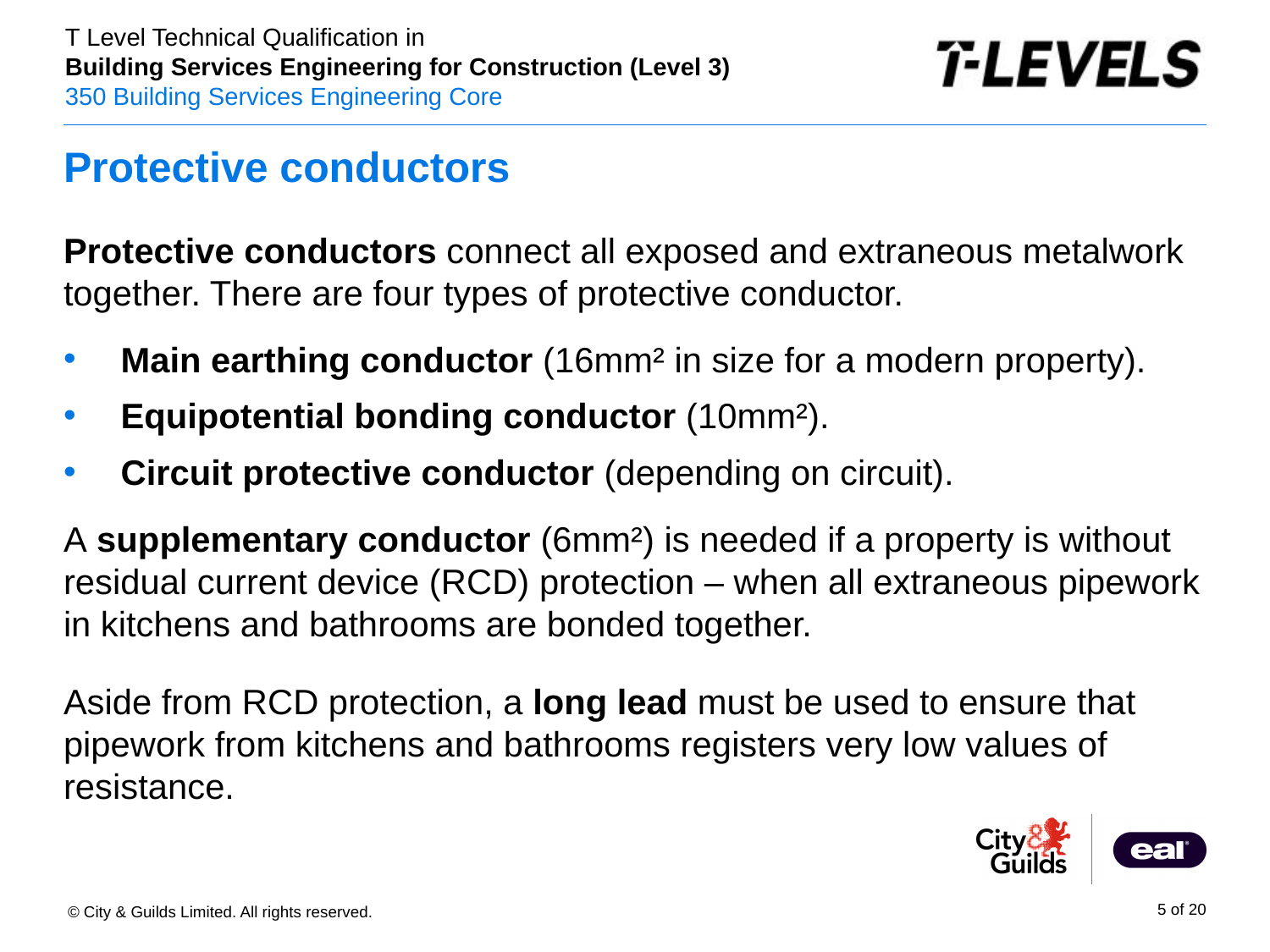

# Protective conductors
Protective conductors connect all exposed and extraneous metalwork together. There are four types of protective conductor.
 Main earthing conductor (16mm² in size for a modern property).
 Equipotential bonding conductor (10mm²).
 Circuit protective conductor (depending on circuit).
A supplementary conductor (6mm²) is needed if a property is without residual current device (RCD) protection – when all extraneous pipework in kitchens and bathrooms are bonded together.
Aside from RCD protection, a long lead must be used to ensure that pipework from kitchens and bathrooms registers very low values of resistance.